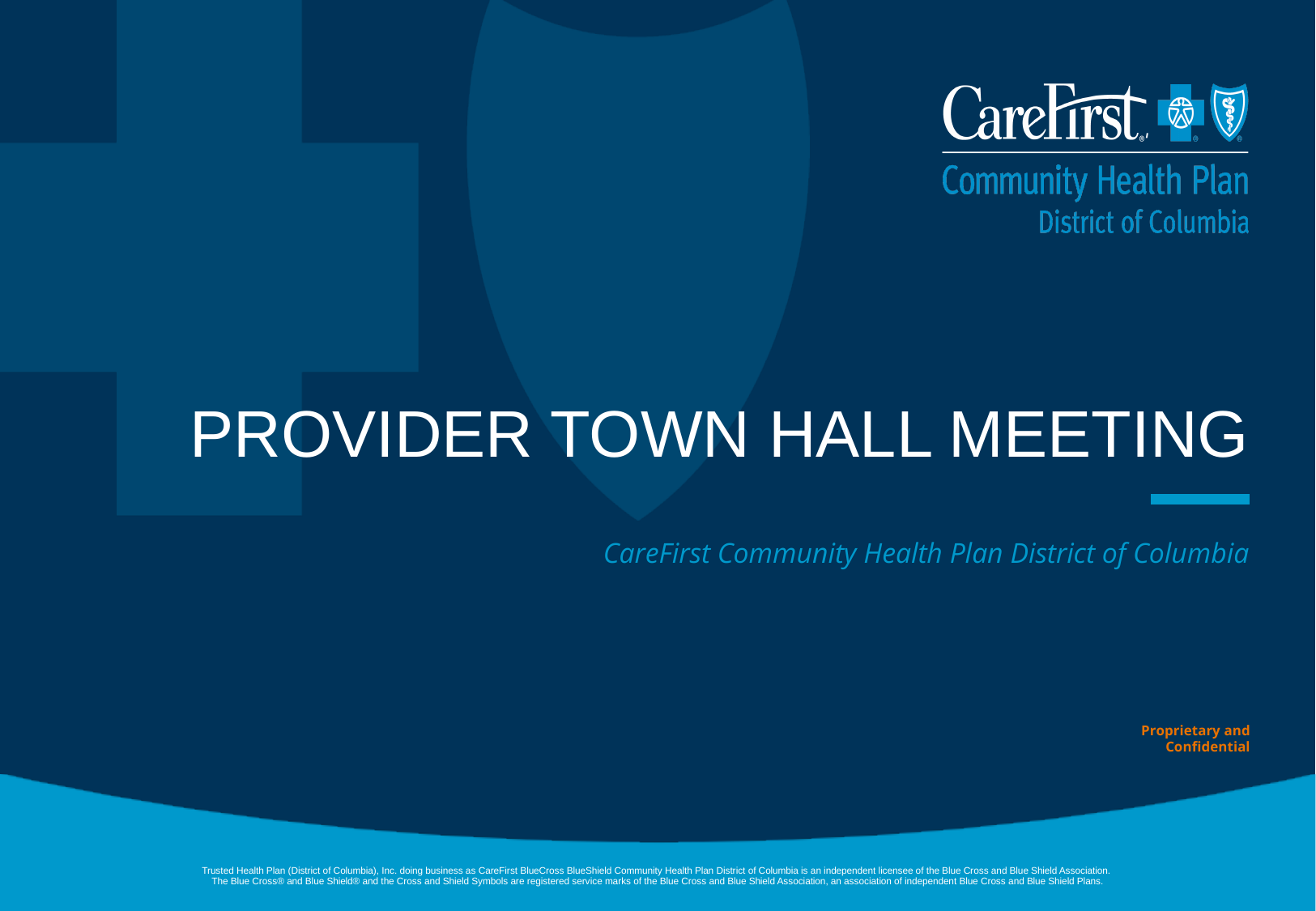

# Provider Town Hall Meeting
CareFirst Community Health Plan District of Columbia
Proprietary and Confidential